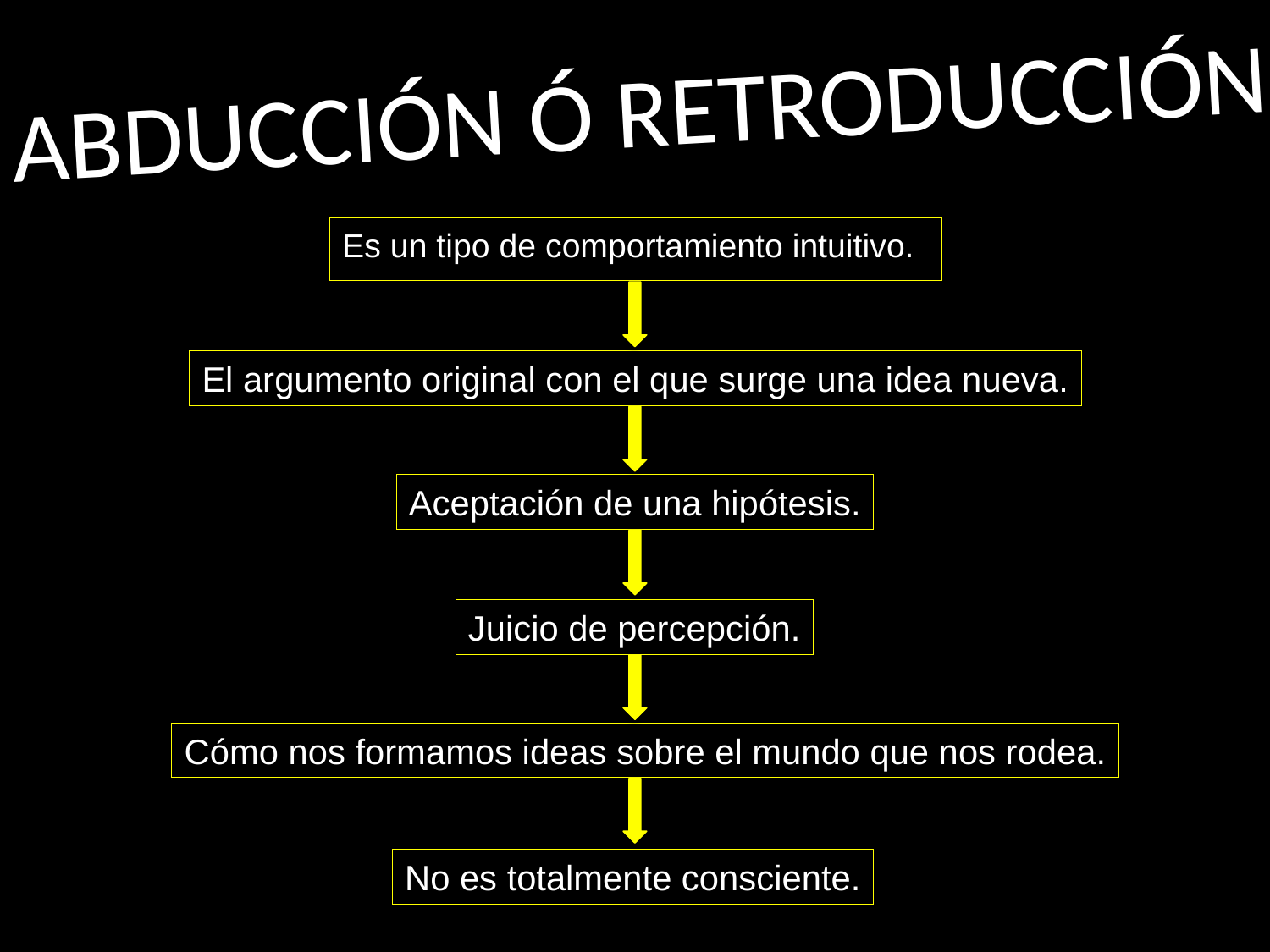

# ABDUCCIÓN Ó RETRODUCCIÓN
Es un tipo de comportamiento intuitivo.

El argumento original con el que surge una idea nueva.

Aceptación de una hipótesis.

Juicio de percepción.

Cómo nos formamos ideas sobre el mundo que nos rodea.

No es totalmente consciente.